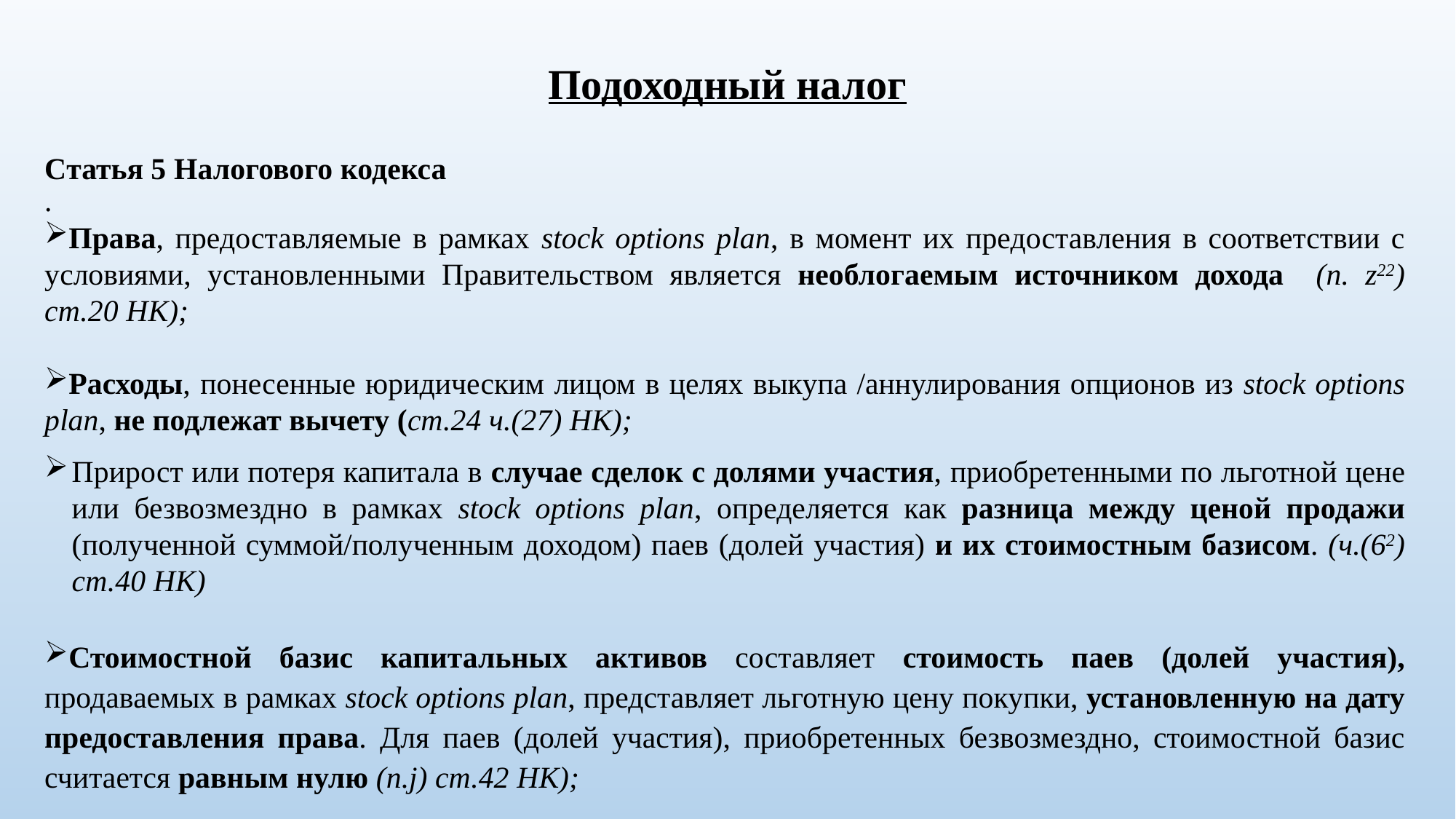

# Подоходный налог
Cтатья 5 Налогового кодекса
.
Права, предоставляемые в рамках stock options plan, в момент их предоставления в соответствии с условиями, установленными Правительством является необлогаемым источником дохода  (п. z22) ст.20 НК);

Расходы, понесенные юридическим лицом в целях выкупа /аннулирования опционов из stock options plan, не подлежат вычету (ст.24 ч.(27) НК);
Прирост или потеря капитала в случае сделок с долями участия, приобретенными по льготной цене или безвозмездно в рамках stock options plan, определяется как разница между ценой продажи (полученной суммой/полученным доходом) паев (долей участия) и их стоимостным базисом. (ч.(62) ст.40 НК)

Стоимостной базис капитальных активов составляет стоимость паев (долей участия), продаваемых в рамках stock options plan, представляет льготную цену покупки, установленную на дату предоставления права. Для паев (долей участия), приобретенных безвозмездно, стоимостной базис считается равным нулю (п.j) ст.42 НК);